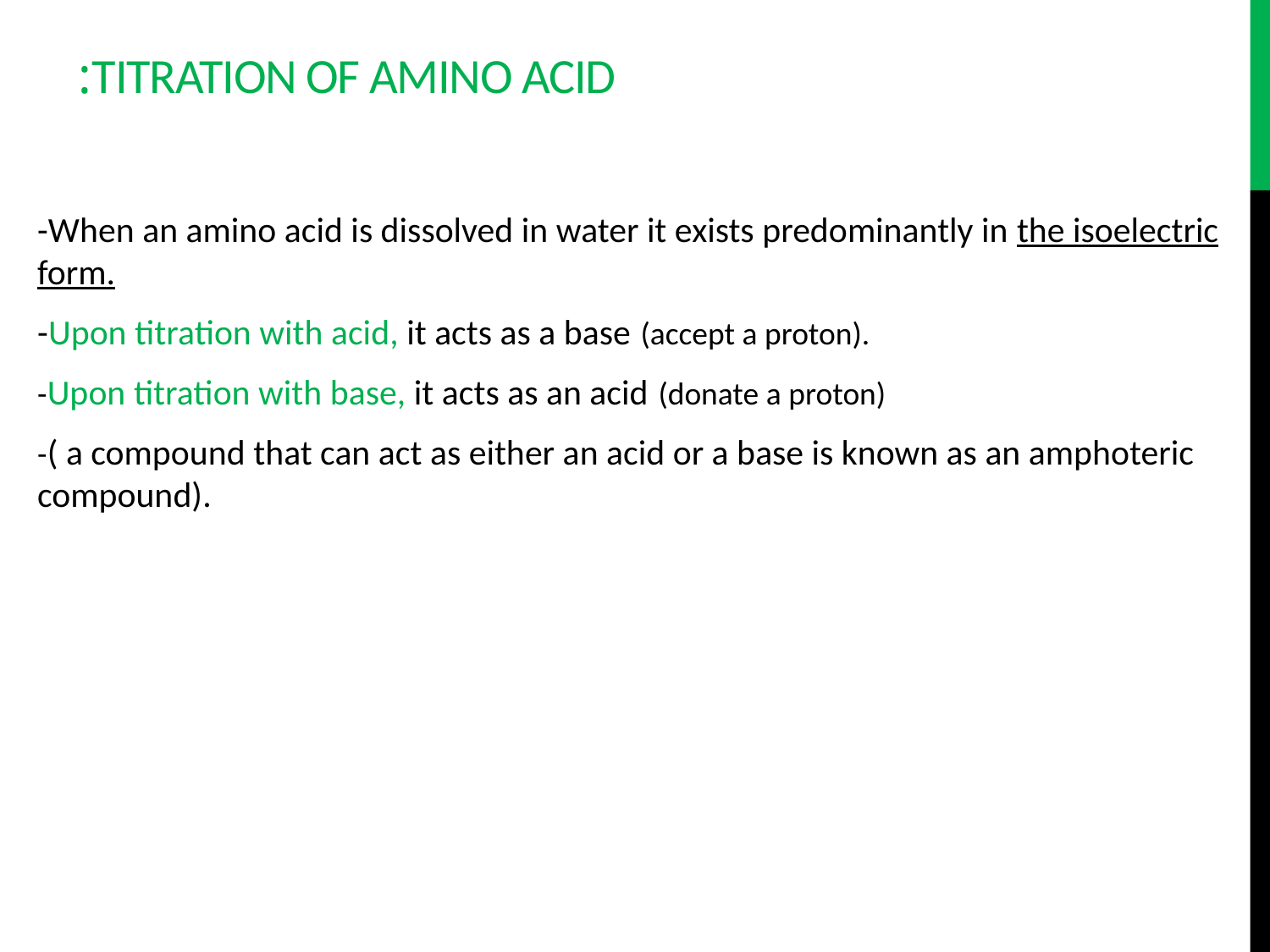

Titration of amino acid:
-When an amino acid is dissolved in water it exists predominantly in the isoelectric form.
-Upon titration with acid, it acts as a base (accept a proton).
-Upon titration with base, it acts as an acid (donate a proton)
-( a compound that can act as either an acid or a base is known as an amphoteric compound).